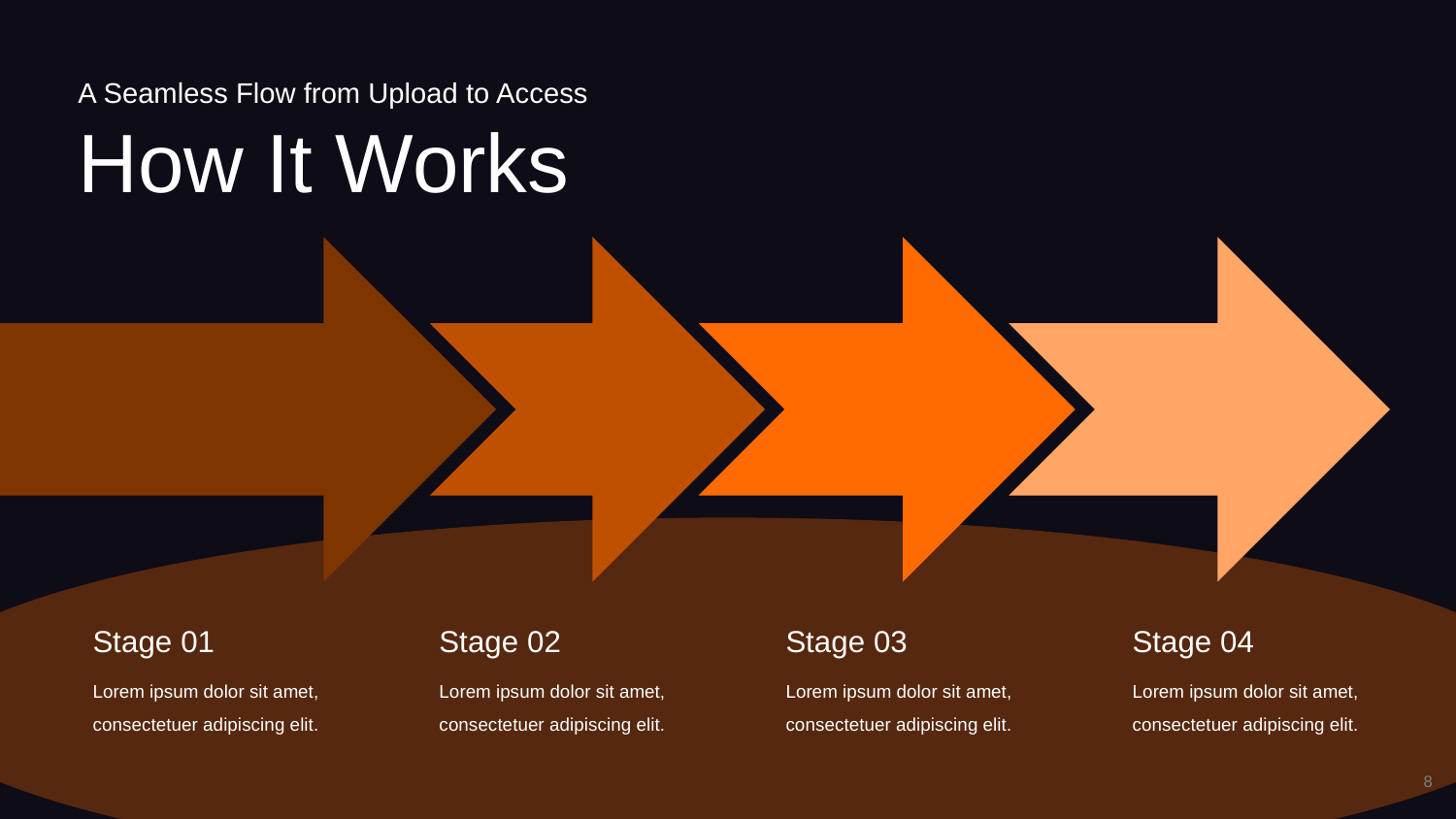

A Seamless Flow from Upload to Access
How It Works

Stage 01
Lorem ipsum dolor sit amet, consectetuer adipiscing elit.
Stage 02
Lorem ipsum dolor sit amet, consectetuer adipiscing elit.
Stage 03
Lorem ipsum dolor sit amet, consectetuer adipiscing elit.
Stage 04
Lorem ipsum dolor sit amet, consectetuer adipiscing elit.